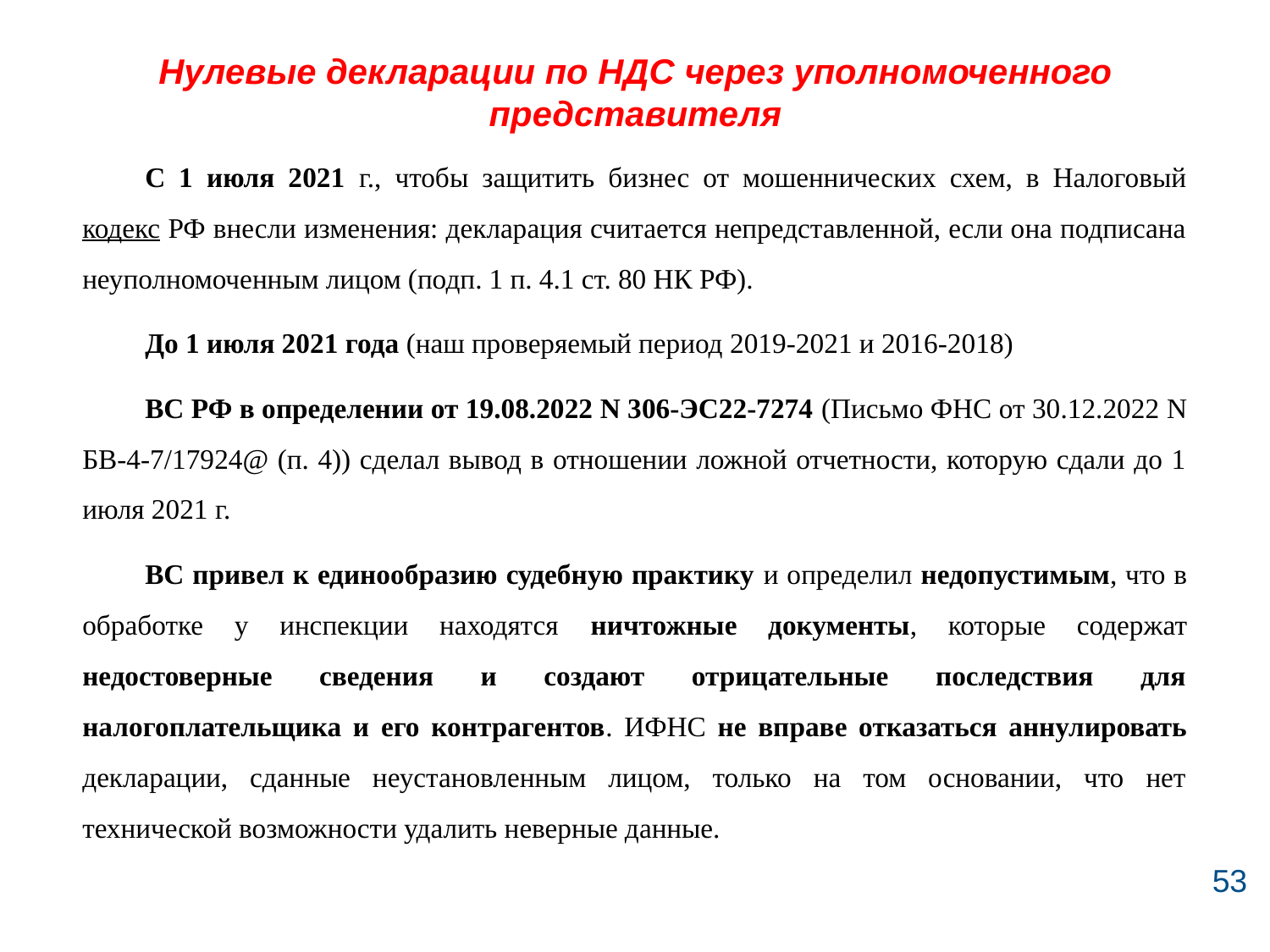

# Нулевые декларации по НДС через уполномоченного представителя
С 1 июля 2021 г., чтобы защитить бизнес от мошеннических схем, в Налоговый кодекс РФ внесли изменения: декларация считается непредставленной, если она подписана неуполномоченным лицом (подп. 1 п. 4.1 ст. 80 НК РФ).
До 1 июля 2021 года (наш проверяемый период 2019-2021 и 2016-2018)
ВС РФ в определении от 19.08.2022 N 306-ЭС22-7274 (Письмо ФНС от 30.12.2022 N БВ-4-7/17924@ (п. 4)) сделал вывод в отношении ложной отчетности, которую сдали до 1 июля 2021 г.
ВС привел к единообразию судебную практику и определил недопустимым, что в обработке у инспекции находятся ничтожные документы, которые содержат недостоверные сведения и создают отрицательные последствия для налогоплательщика и его контрагентов. ИФНС не вправе отказаться аннулировать декларации, сданные неустановленным лицом, только на том основании, что нет технической возможности удалить неверные данные.